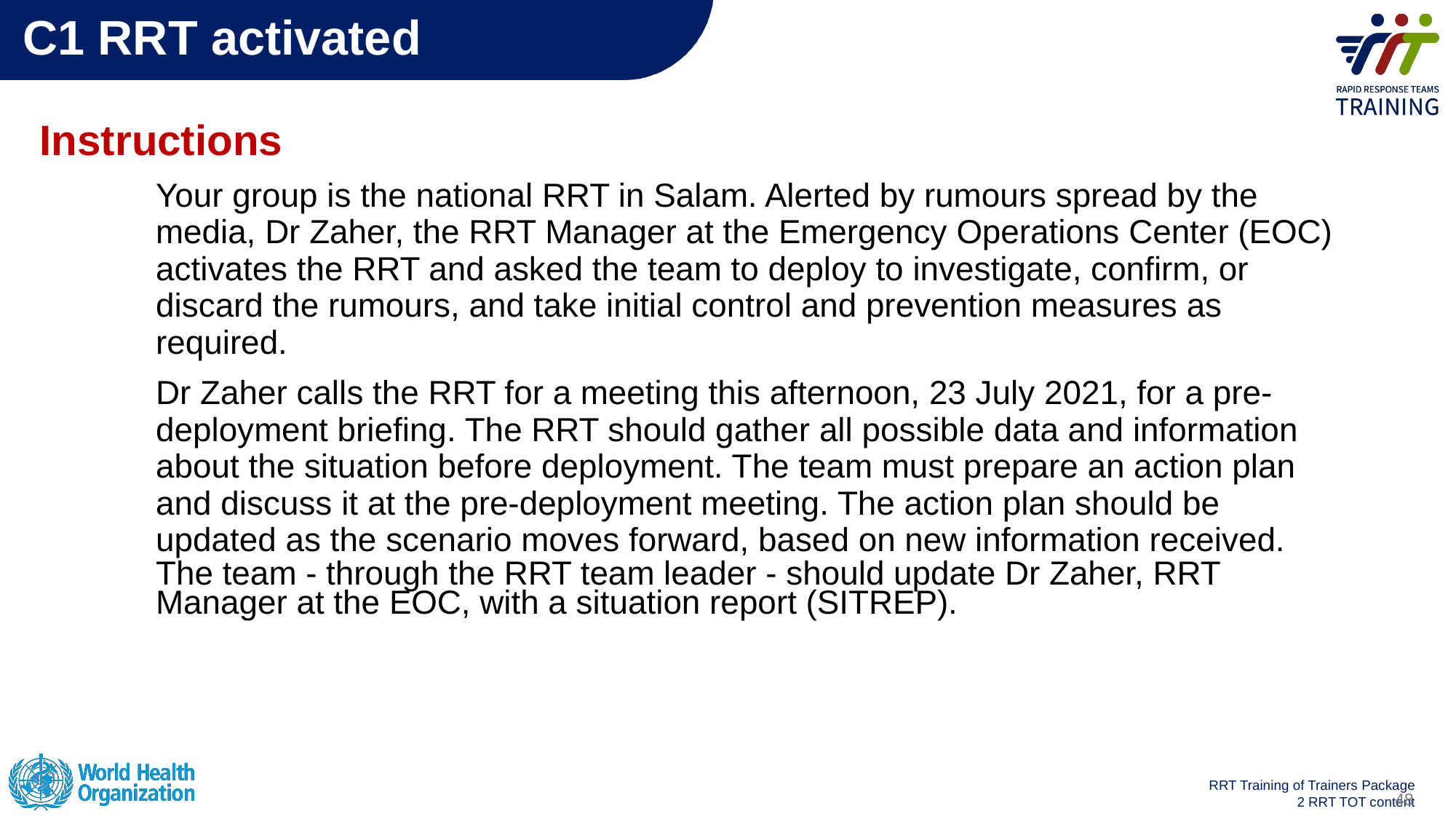

# C1 RRT activated
Instructions
Your group is the national RRT in Salam. Alerted by rumours spread by the media, Dr Zaher, the RRT Manager at the Emergency Operations Center (EOC) activates the RRT and asked the team to deploy to investigate, confirm, or discard the rumours, and take initial control and prevention measures as required.
Dr Zaher calls the RRT for a meeting this afternoon, 23 July 2021, for a pre-deployment briefing. The RRT should gather all possible data and information about the situation before deployment. The team must prepare an action plan and discuss it at the pre-deployment meeting. The action plan should be updated as the scenario moves forward, based on new information received.
The team - through the RRT team leader - should update Dr Zaher, RRT Manager at the EOC, with a situation report (SITREP).